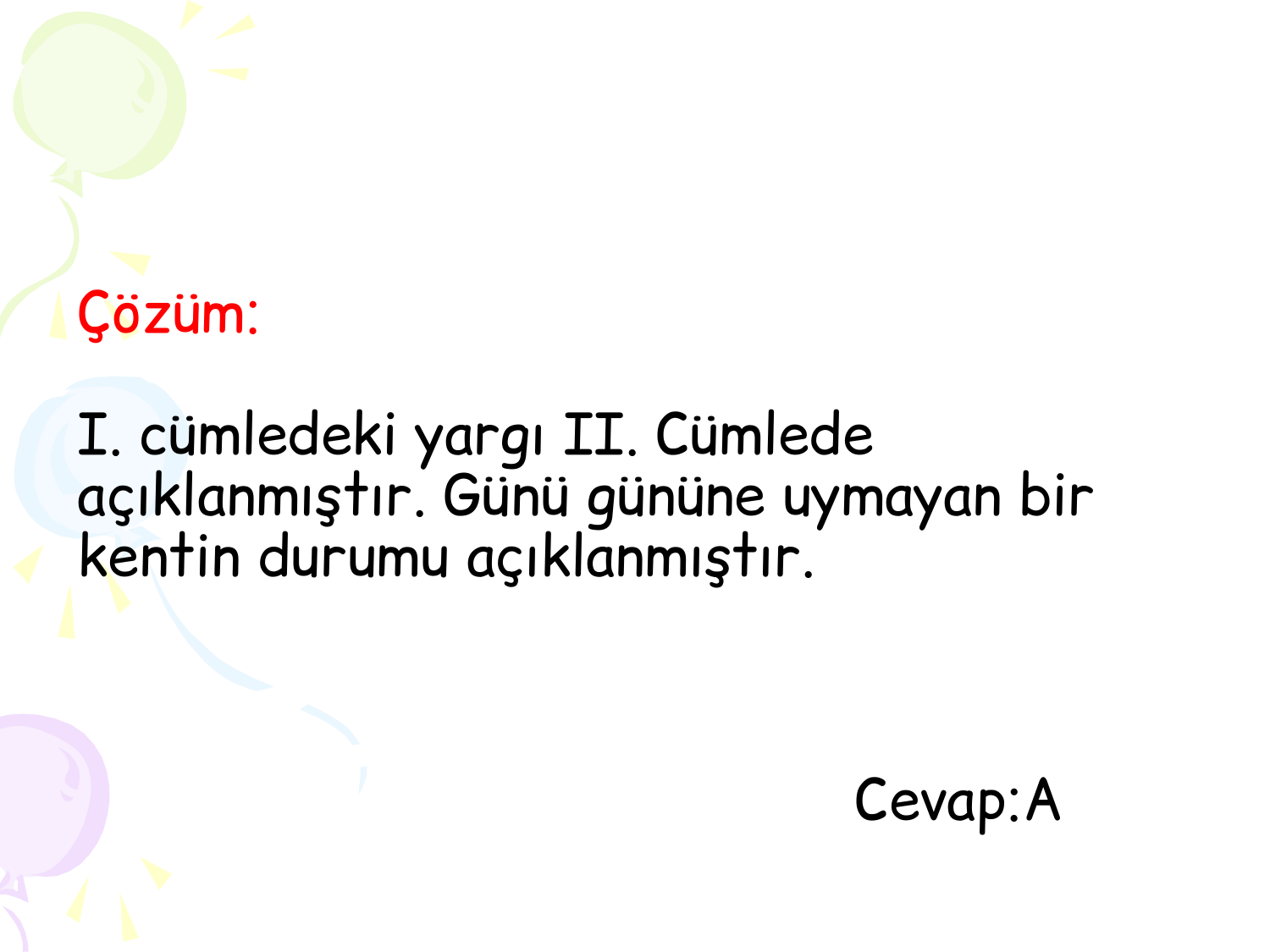

# Çözüm: I. cümledeki yargı II. Cümlede açıklanmıştır. Günü gününe uymayan bir kentin durumu açıklanmıştır. Cevap:A